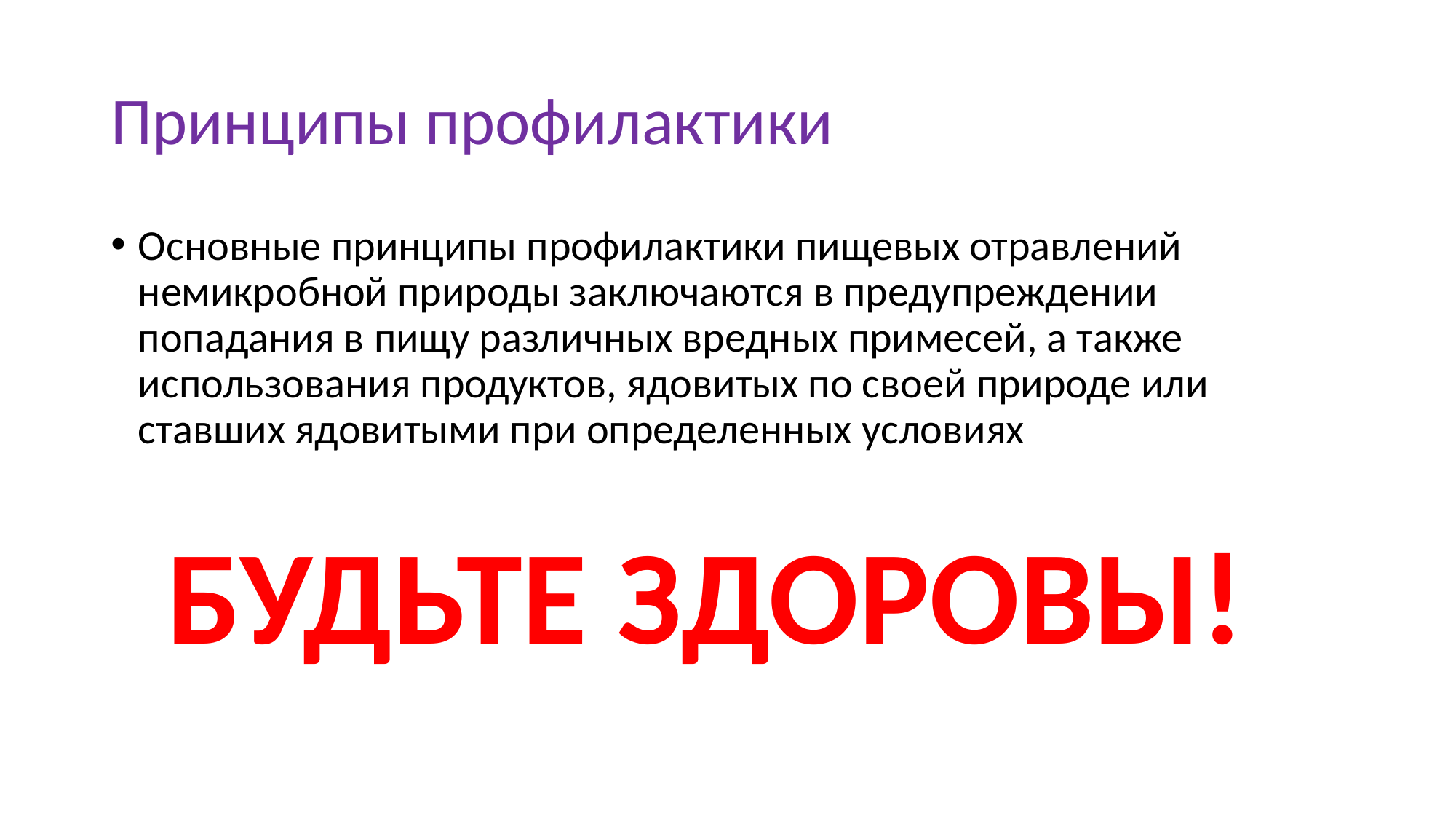

# Принципы профилактики
Основные принципы профилактики пищевых отравлений немикробной природы заключаются в предупреждении попадания в пищу различных вредных примесей, а также использования продуктов, ядовитых по своей природе или ставших ядовитыми при определенных условиях

БУДЬТЕ ЗДОРОВЫ!